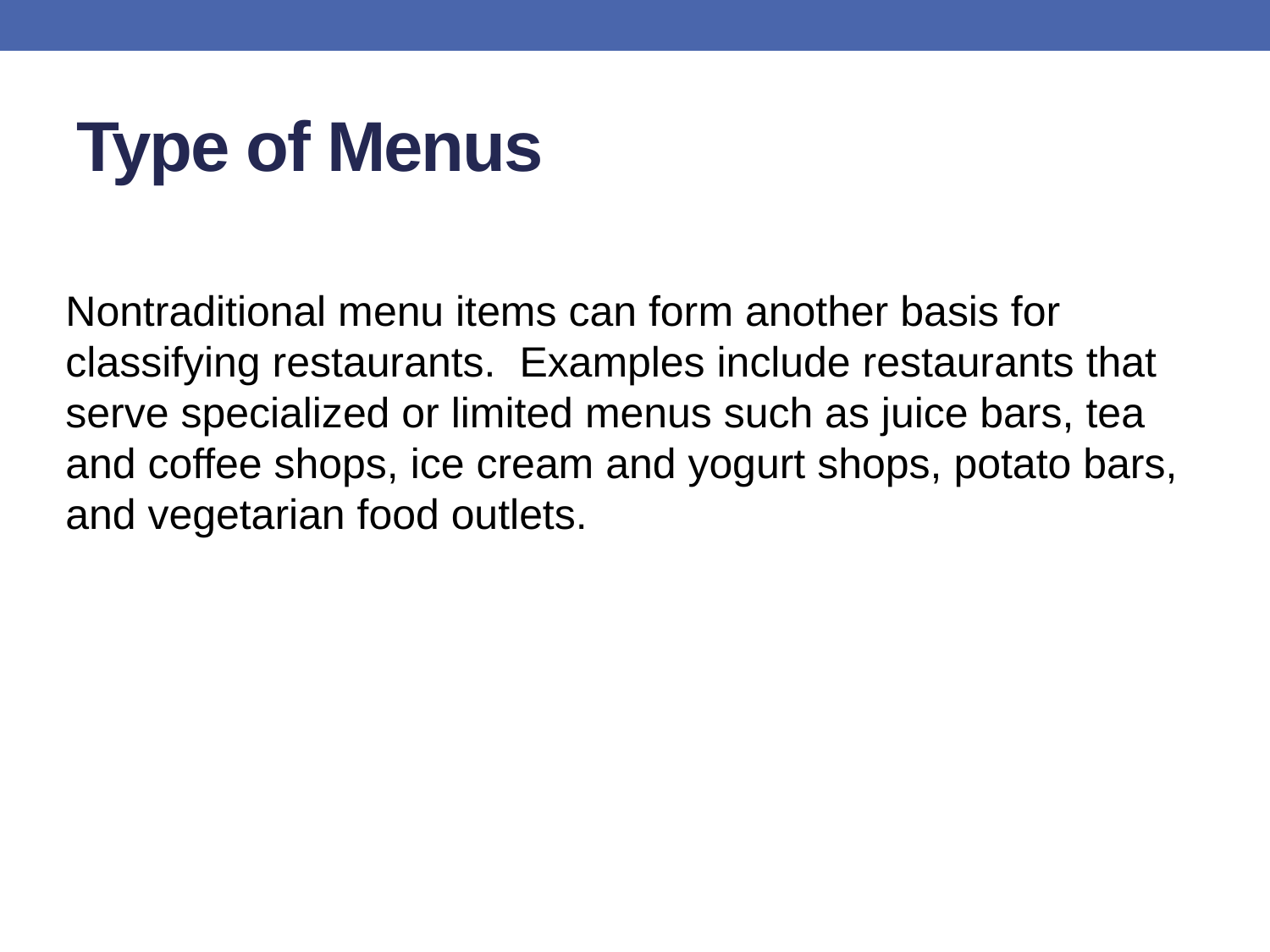

# Type of Menus
Nontraditional menu items can form another basis for classifying restaurants.  Examples include restaurants that serve specialized or limited menus such as juice bars, tea and coffee shops, ice cream and yogurt shops, potato bars, and vegetarian food outlets.